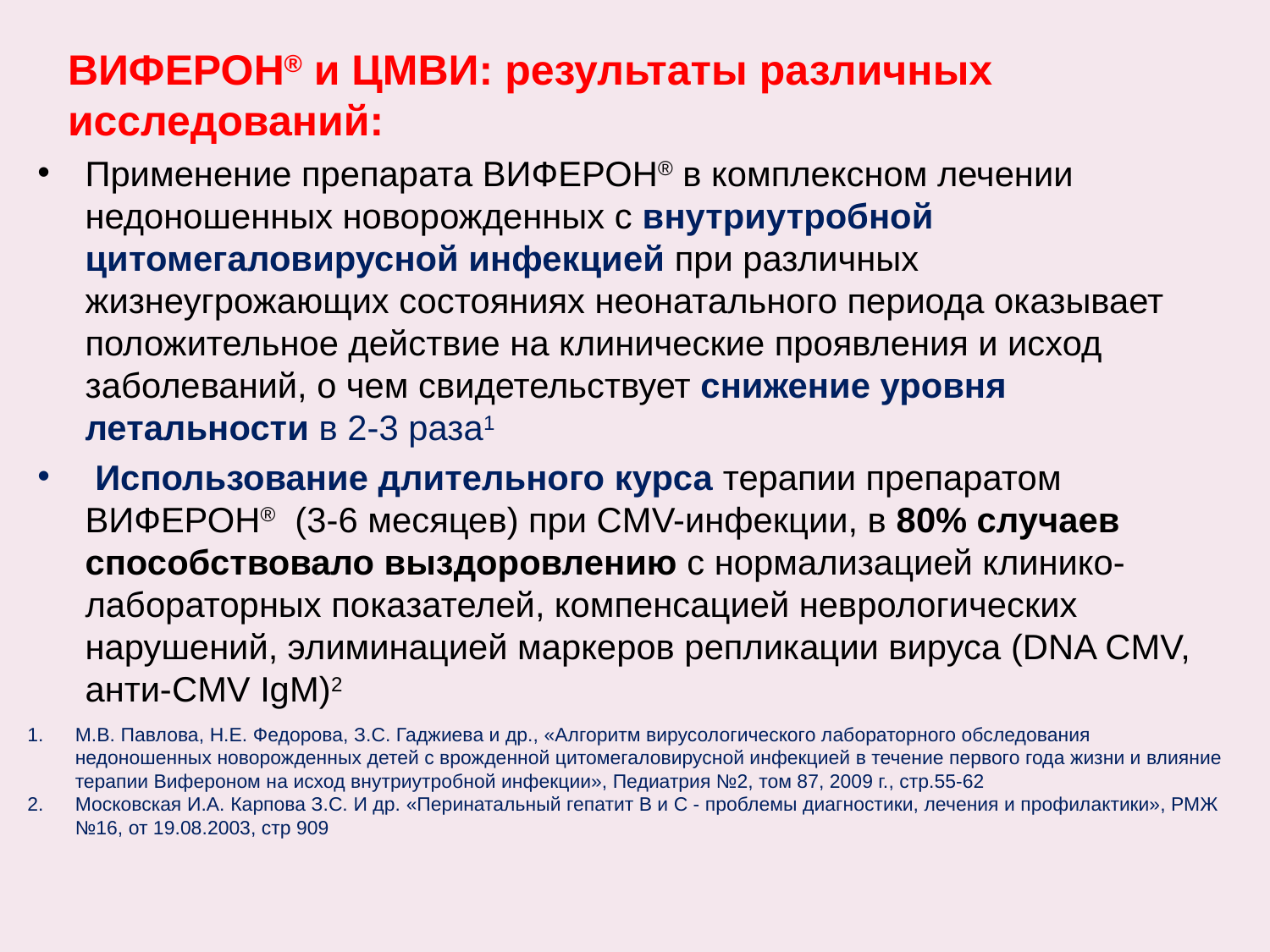

# ВИФЕРОН® и ЦМВИ: результаты различных исследований:
Применение препарата ВИФЕРОН® в комплексном лечении  недоношенных новорожденных с внутриутробной цитомегаловирусной инфекцией при различных жизнеугрожающих состояниях неонатального периода оказывает положительное действие на клинические проявления и исход заболеваний, о чем свидетельствует снижение уровня летальности в 2-3 раза1
 Использование длительного курса терапии препаратом ВИФЕРОН®  (3-6 месяцев) при CMV-инфекции, в 80% случаев способствовало выздоровлению с нормализацией клинико-лабораторных показателей, компенсацией неврологических нарушений, элиминацией маркеров репликации вируса (DNA CMV, анти-CMV IgM)2
М.В. Павлова, Н.Е. Федорова, З.С. Гаджиева и др., «Алгоритм вирусологического лабораторного обследования недоношенных новорожденных детей с врожденной цитомегаловирусной инфекцией в течение первого года жизни и влияние терапии Вифероном на исход внутриутробной инфекции», Педиатрия №2, том 87, 2009 г., стр.55-62
Московская И.А. Карпова З.С. И др. «Перинатальный гепатит В и С - проблемы диагностики, лечения и профилактики», РМЖ №16, от 19.08.2003, стр 909